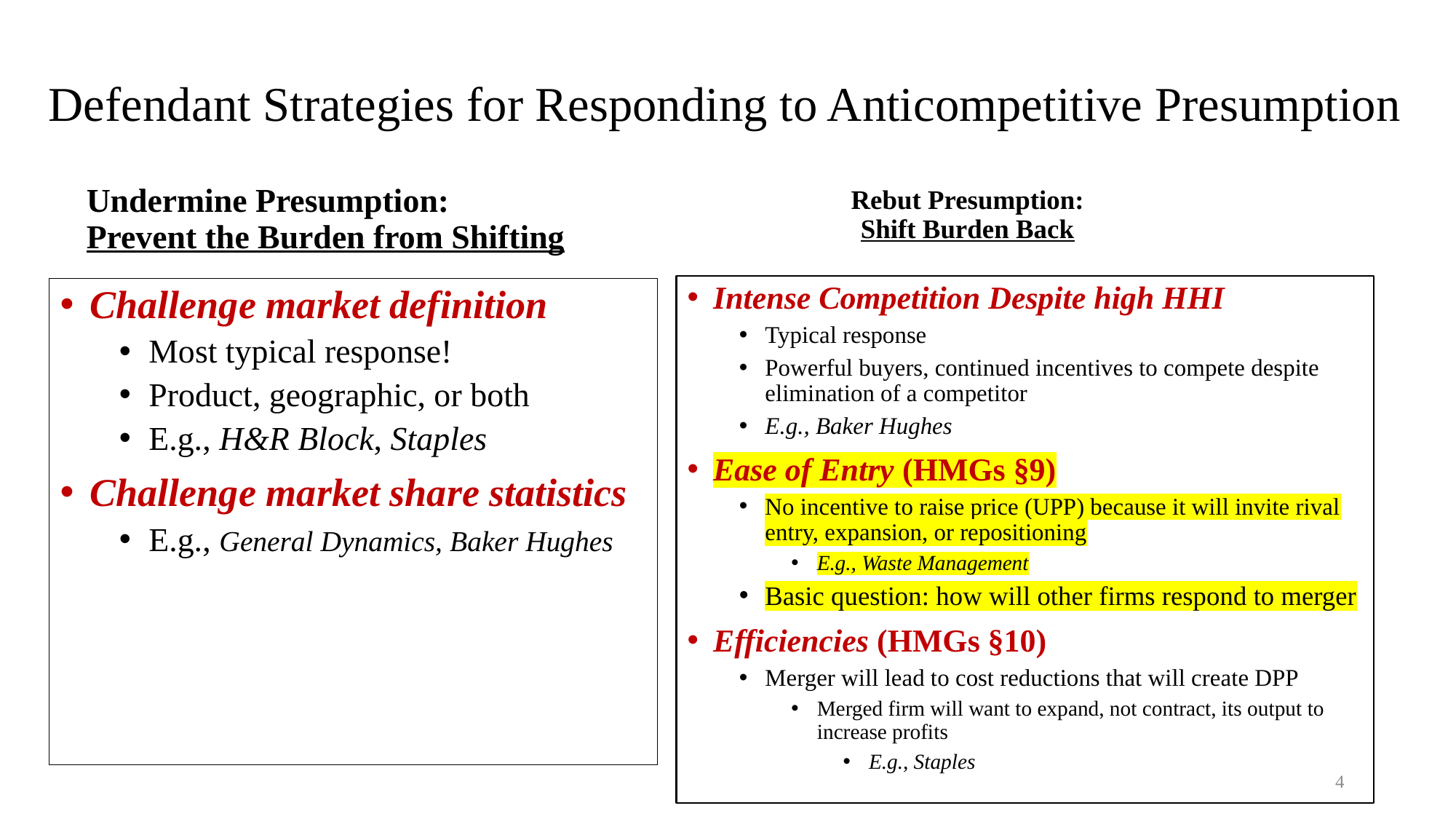

# Defendant Strategies for Responding to Anticompetitive Presumption
Rebut Presumption:
Shift Burden Back
Undermine Presumption:
Prevent the Burden from Shifting
Intense Competition Despite high HHI
Typical response
Powerful buyers, continued incentives to compete despite elimination of a competitor
E.g., Baker Hughes
Ease of Entry (HMGs §9)
No incentive to raise price (UPP) because it will invite rival entry, expansion, or repositioning
E.g., Waste Management
Basic question: how will other firms respond to merger
Efficiencies (HMGs §10)
Merger will lead to cost reductions that will create DPP
Merged firm will want to expand, not contract, its output to increase profits
E.g., Staples
Challenge market definition
Most typical response!
Product, geographic, or both
E.g., H&R Block, Staples
Challenge market share statistics
E.g., General Dynamics, Baker Hughes

4